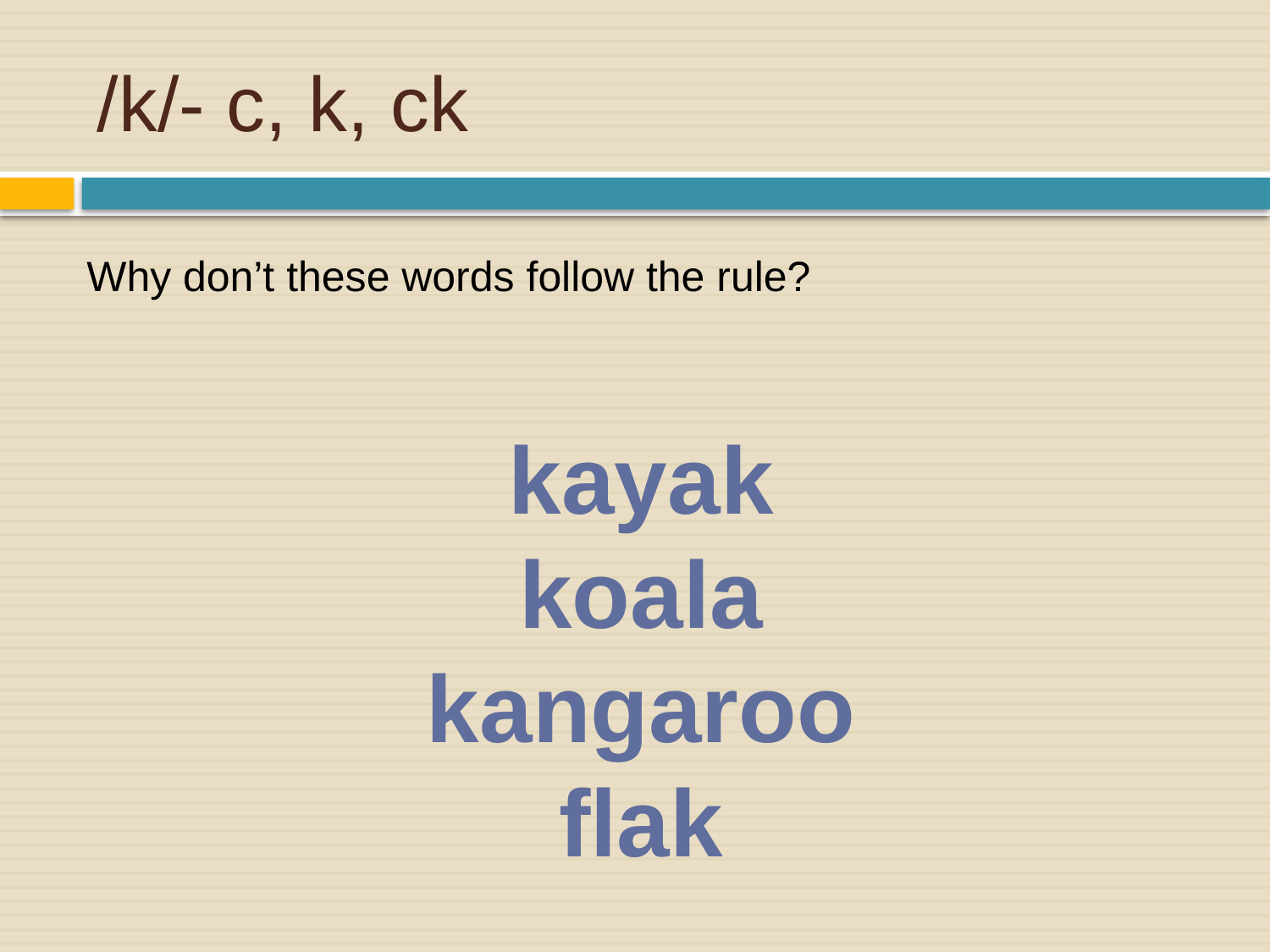

# /k/- c, k, ck
Why don’t these words follow the rule?
kayak
koala
kangaroo
flak